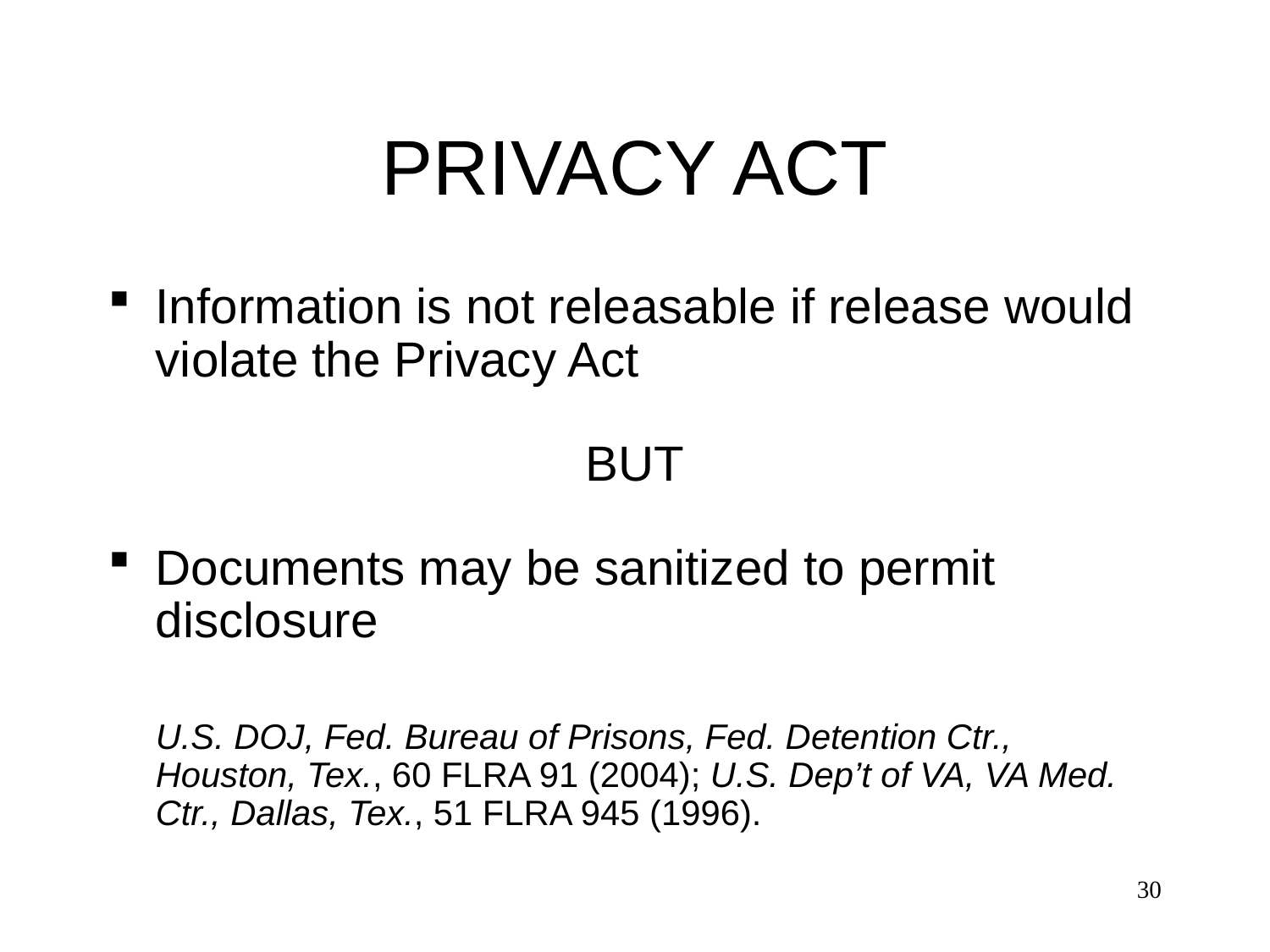

# PRIVACY ACT
Information is not releasable if release would violate the Privacy Act

BUT

Documents may be sanitized to permit disclosure

	U.S. DOJ, Fed. Bureau of Prisons, Fed. Detention Ctr., Houston, Tex., 60 FLRA 91 (2004); U.S. Dep’t of VA, VA Med. Ctr., Dallas, Tex., 51 FLRA 945 (1996).
30